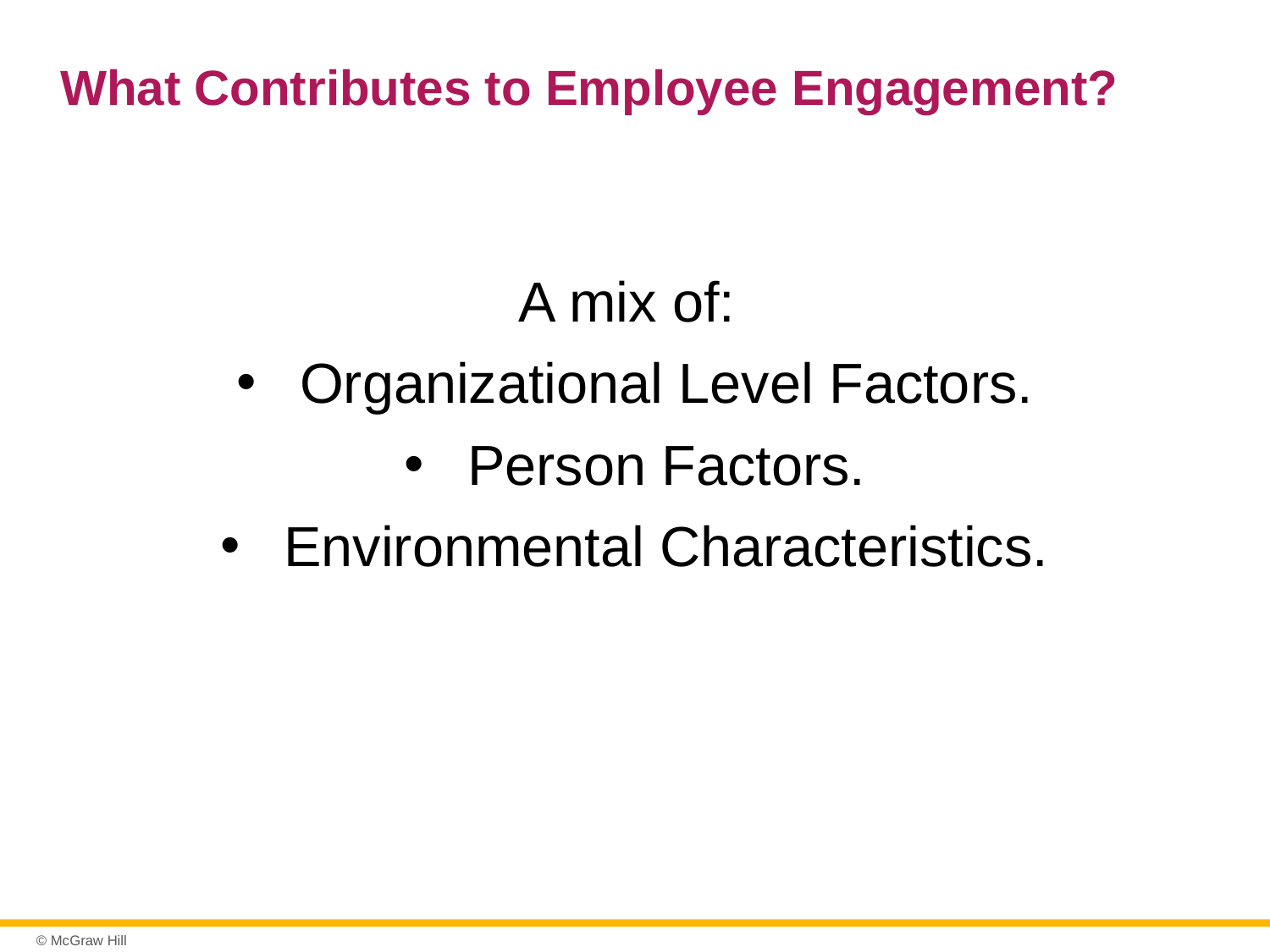

# What Contributes to Employee Engagement?

A mix of:
Organizational Level Factors.
Person Factors.
Environmental Characteristics.